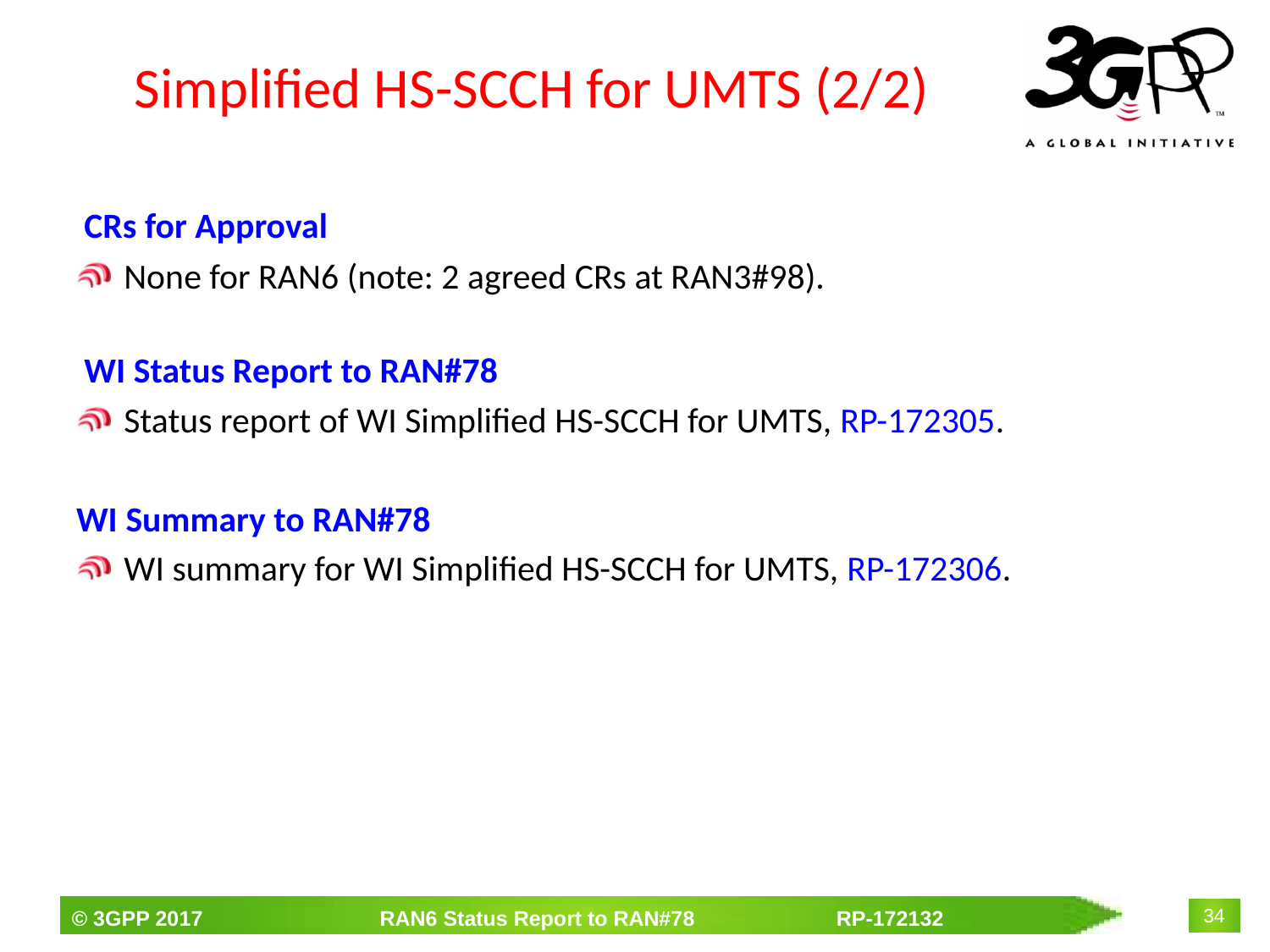

# Simplified HS-SCCH for UMTS (2/2)
CRs for Approval
None for RAN6 (note: 2 agreed CRs at RAN3#98).

WI Status Report to RAN#78
Status report of WI Simplified HS-SCCH for UMTS, RP-172305.

WI Summary to RAN#78
WI summary for WI Simplified HS-SCCH for UMTS, RP-172306.